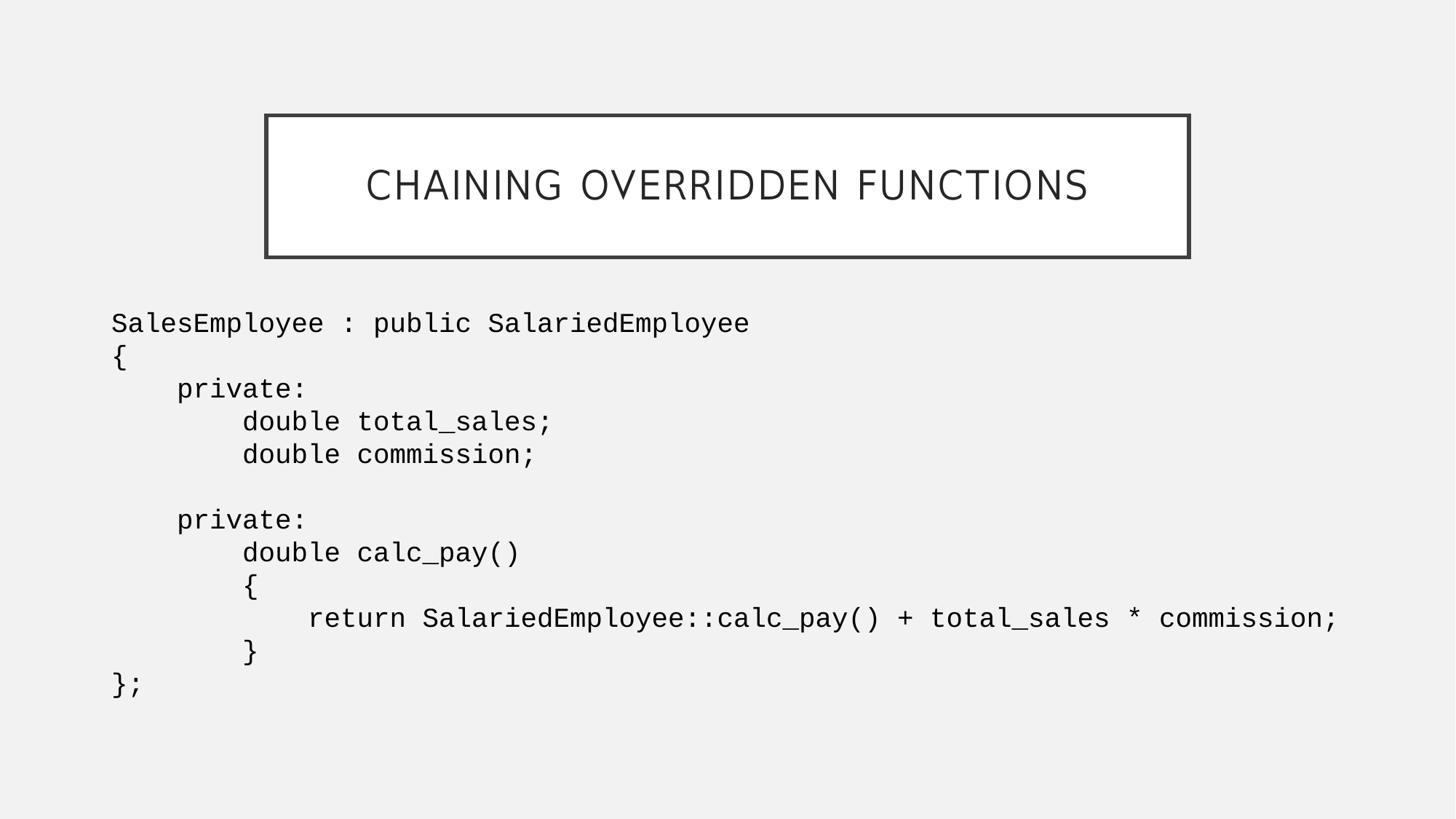

# Chaining overridden functions
SalesEmployee : public SalariedEmployee
{
    private:
        double total_sales;
        double commission;

    private:
        double calc_pay()
        {
            return SalariedEmployee::calc_pay() + total_sales * commission;
        }
};